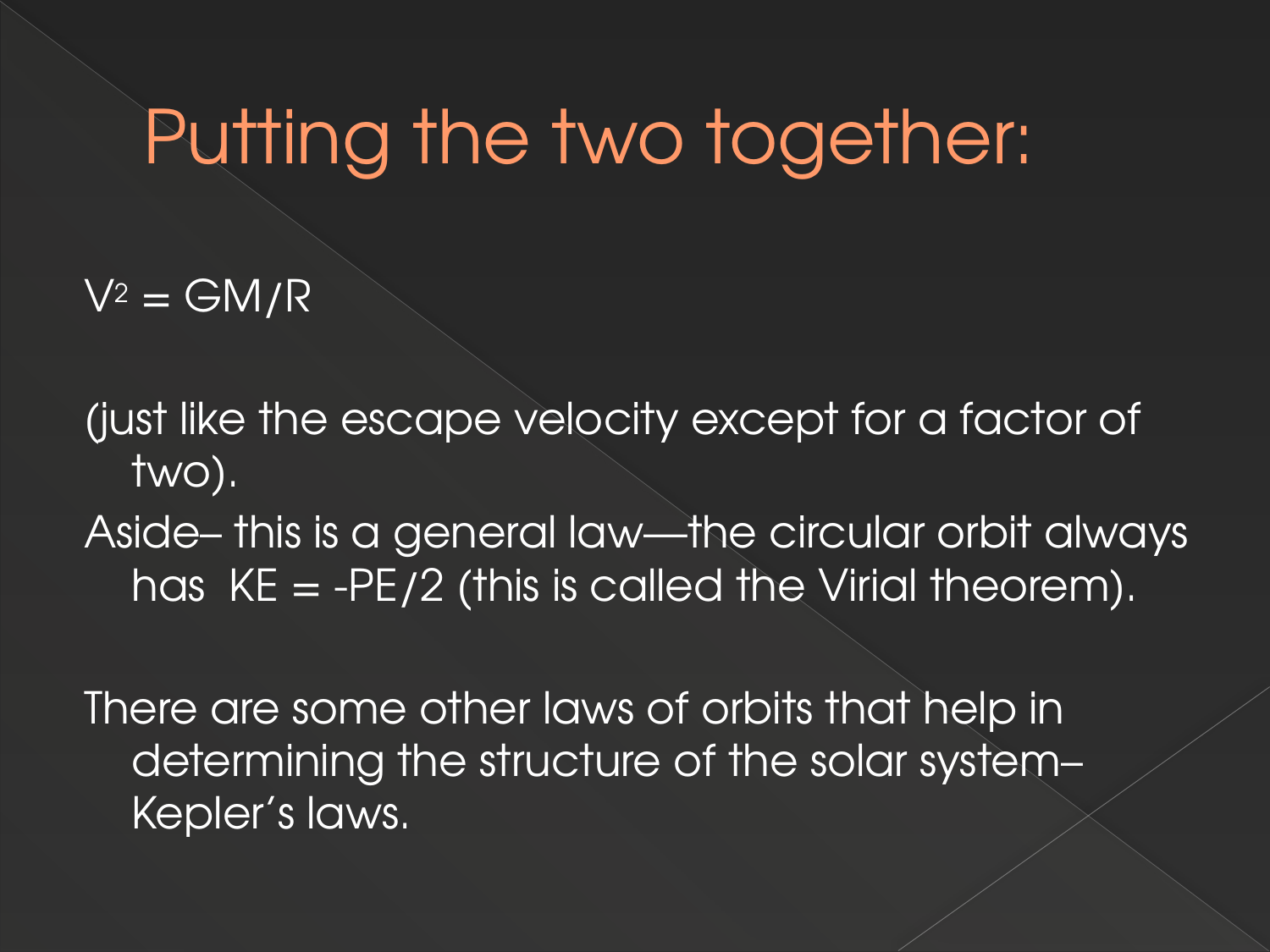

# Putting the two together:
V2 = GM/R

(just like the escape velocity except for a factor of two).
Aside– this is a general law—the circular orbit always has  KE = -PE/2 (this is called the Virial theorem).

There are some other laws of orbits that help in determining the structure of the solar system– Kepler’s laws.